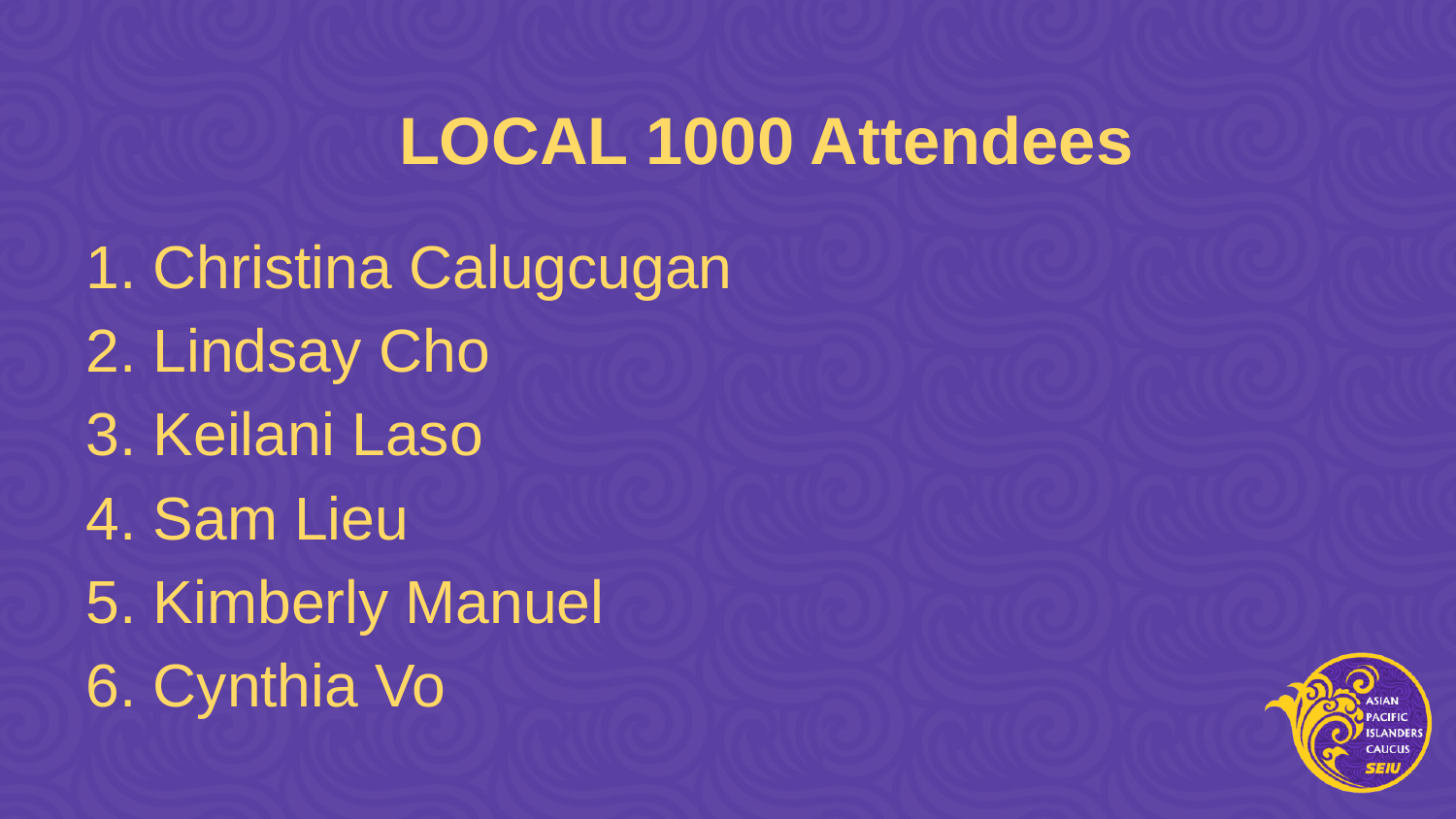

# LOCAL 1000 Attendees

Christina Calugcugan
Lindsay Cho
Keilani Laso
Sam Lieu
Kimberly Manuel
Cynthia Vo